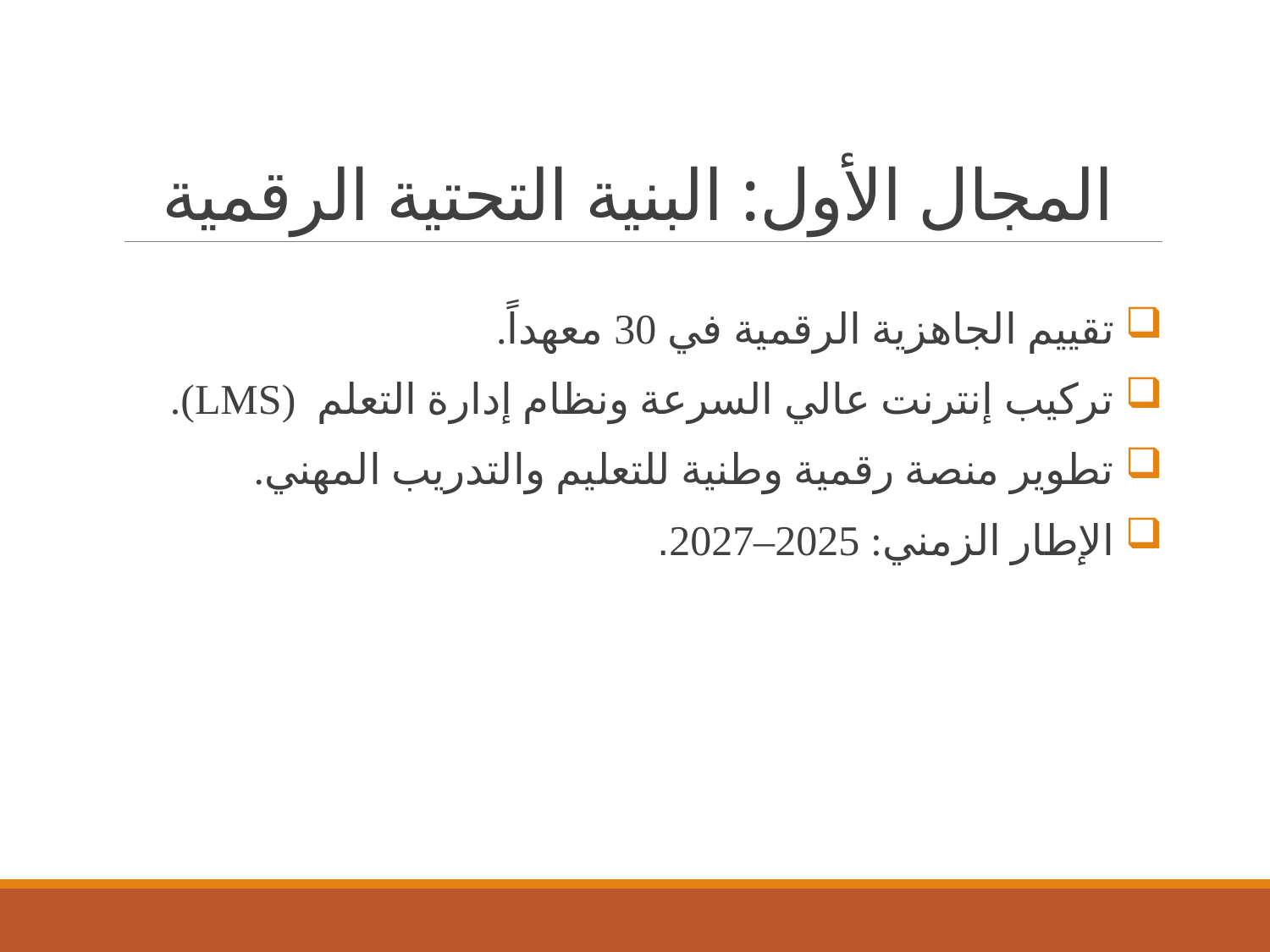

# المجال الأول: البنية التحتية الرقمية
 تقييم الجاهزية الرقمية في 30 معهداً.
 تركيب إنترنت عالي السرعة ونظام إدارة التعلم  (LMS).
 تطوير منصة رقمية وطنية للتعليم والتدريب المهني.
 الإطار الزمني: 2025–2027.